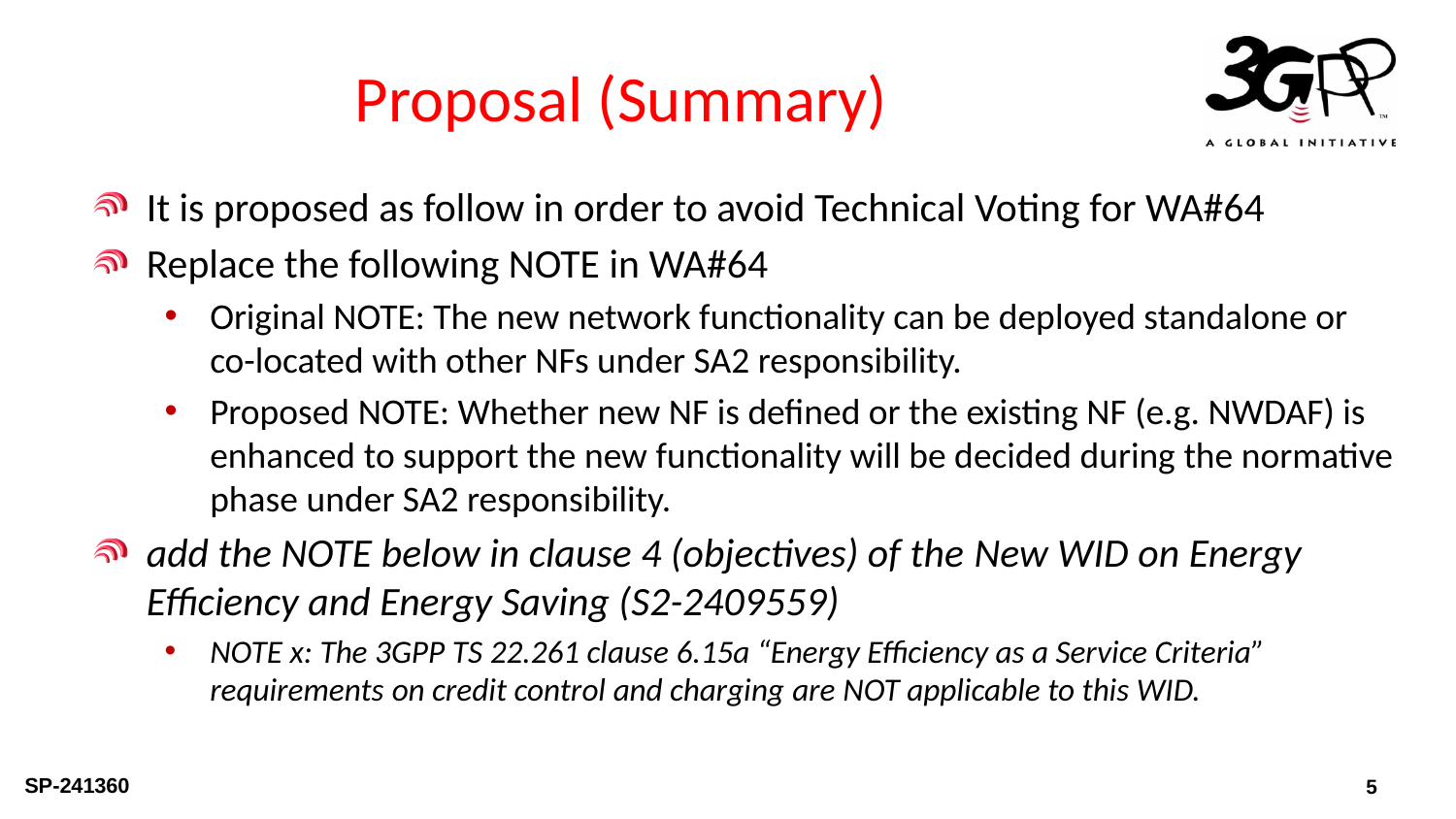

# Proposal (Summary)
It is proposed as follow in order to avoid Technical Voting for WA#64
Replace the following NOTE in WA#64
Original NOTE: The new network functionality can be deployed standalone or co-located with other NFs under SA2 responsibility.
Proposed NOTE: Whether new NF is defined or the existing NF (e.g. NWDAF) is enhanced to support the new functionality will be decided during the normative phase under SA2 responsibility.
add the NOTE below in clause 4 (objectives) of the New WID on Energy Efficiency and Energy Saving (S2-2409559)
NOTE x: The 3GPP TS 22.261 clause 6.15a “Energy Efficiency as a Service Criteria” requirements on credit control and charging are NOT applicable to this WID.